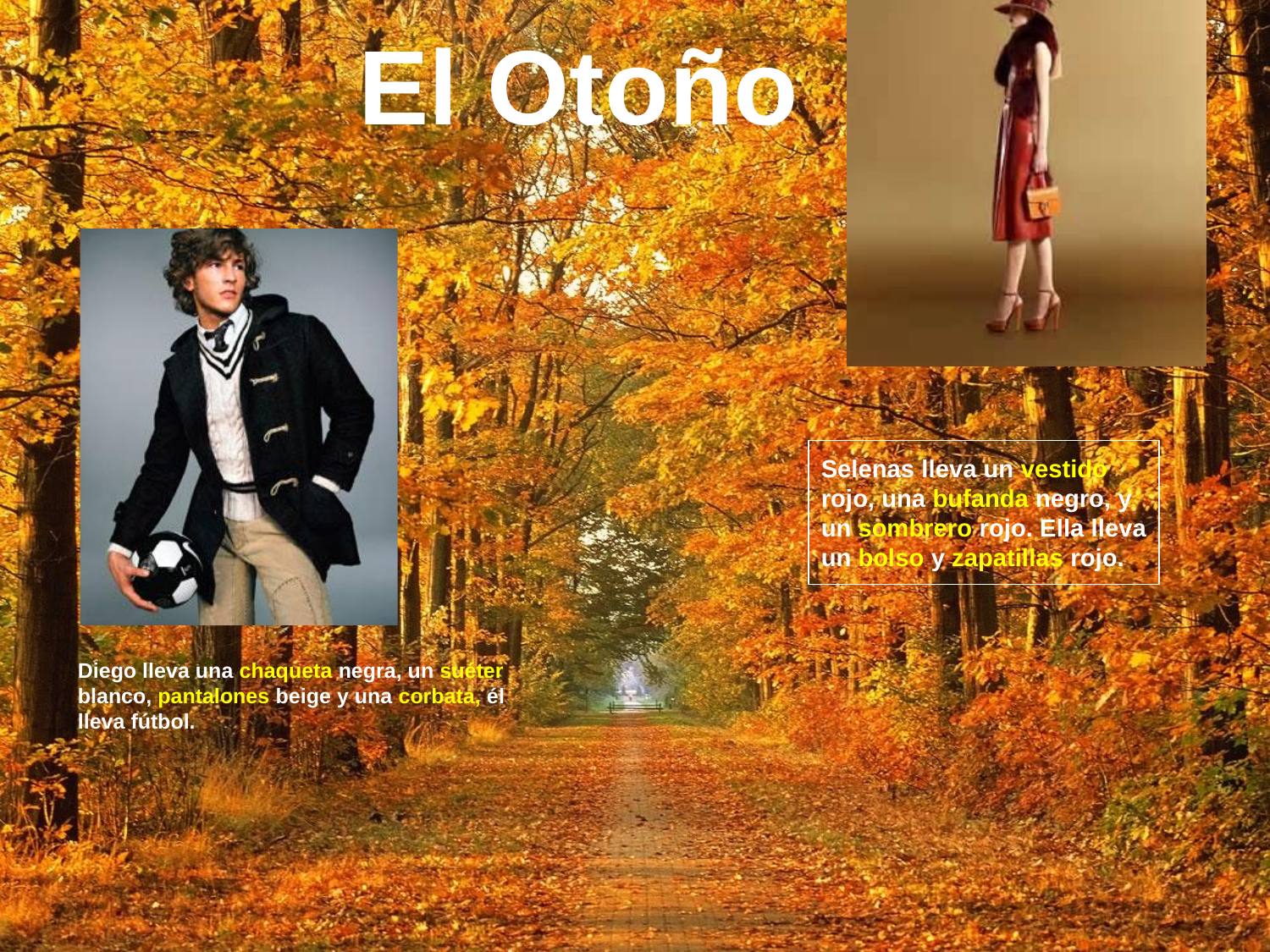

# El Otoño

Selenas lleva un vestido rojo, una bufanda negro, y un sombrero rojo. Ella lleva un bolso y zapatillas rojo.
Diego lleva una chaqueta negra, un suéter blanco, pantalones beige y una corbata, él lleva fútbol.